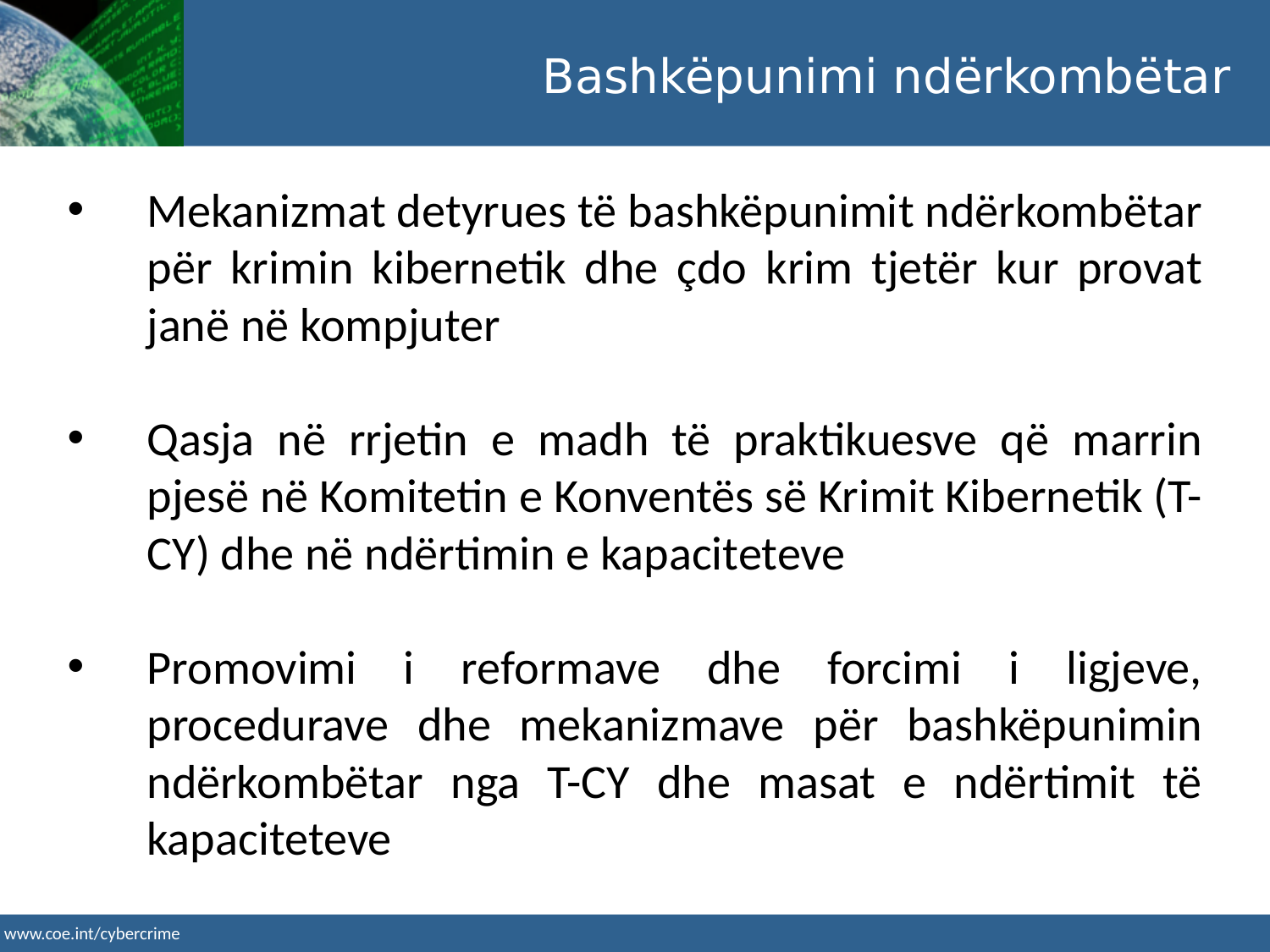

Bashkëpunimi ndërkombëtar
Mekanizmat detyrues të bashkëpunimit ndërkombëtar për krimin kibernetik dhe çdo krim tjetër kur provat janë në kompjuter

Qasja në rrjetin e madh të praktikuesve që marrin pjesë në Komitetin e Konventës së Krimit Kibernetik (T-CY) dhe në ndërtimin e kapaciteteve

Promovimi i reformave dhe forcimi i ligjeve, procedurave dhe mekanizmave për bashkëpunimin ndërkombëtar nga T-CY dhe masat e ndërtimit të kapaciteteve